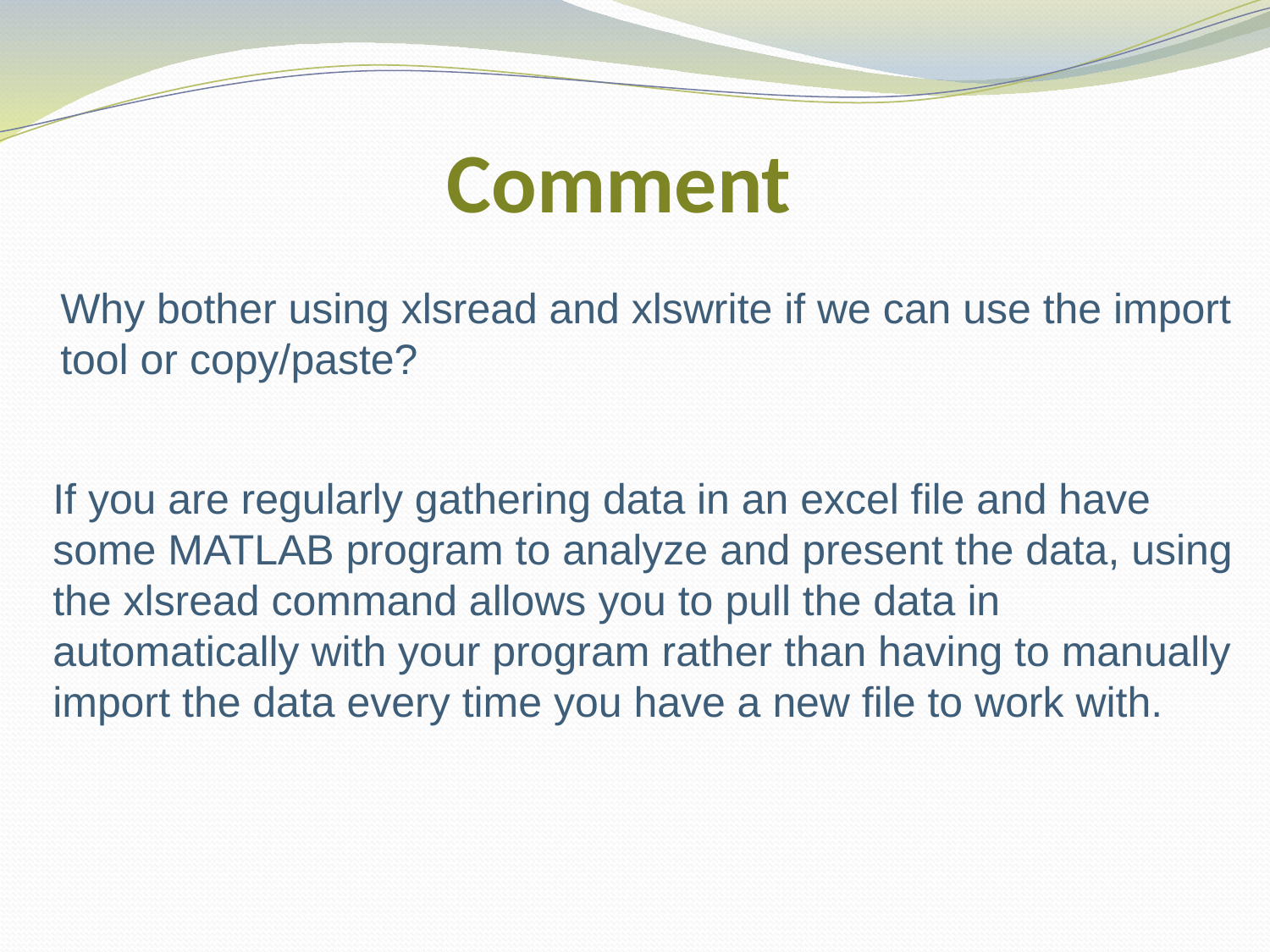

Comment
Why bother using xlsread and xlswrite if we can use the import tool or copy/paste?
If you are regularly gathering data in an excel file and have some MATLAB program to analyze and present the data, using the xlsread command allows you to pull the data in automatically with your program rather than having to manually import the data every time you have a new file to work with.